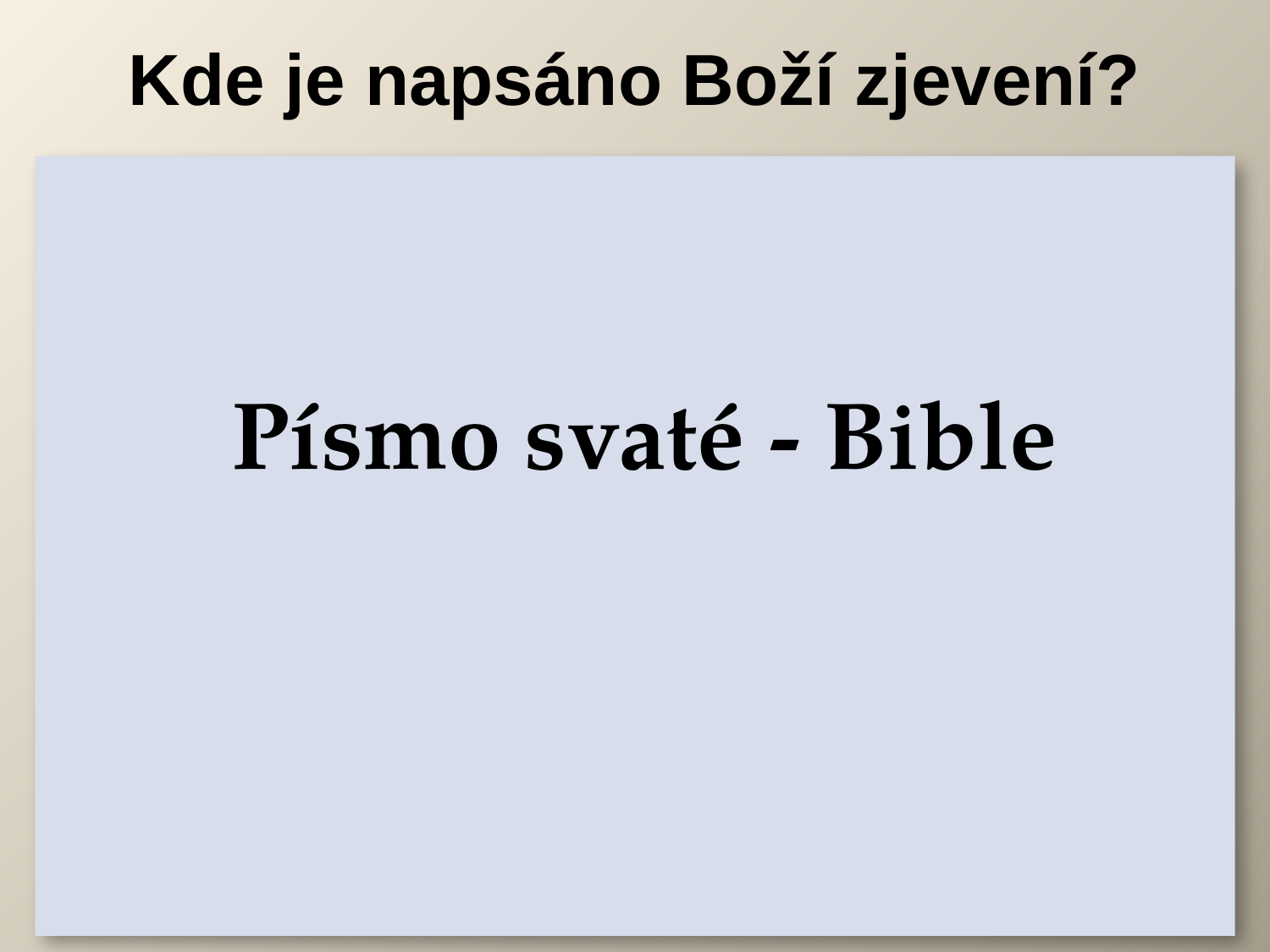

# Kde je napsáno Boží zjevení?

Písmo svaté - Bible